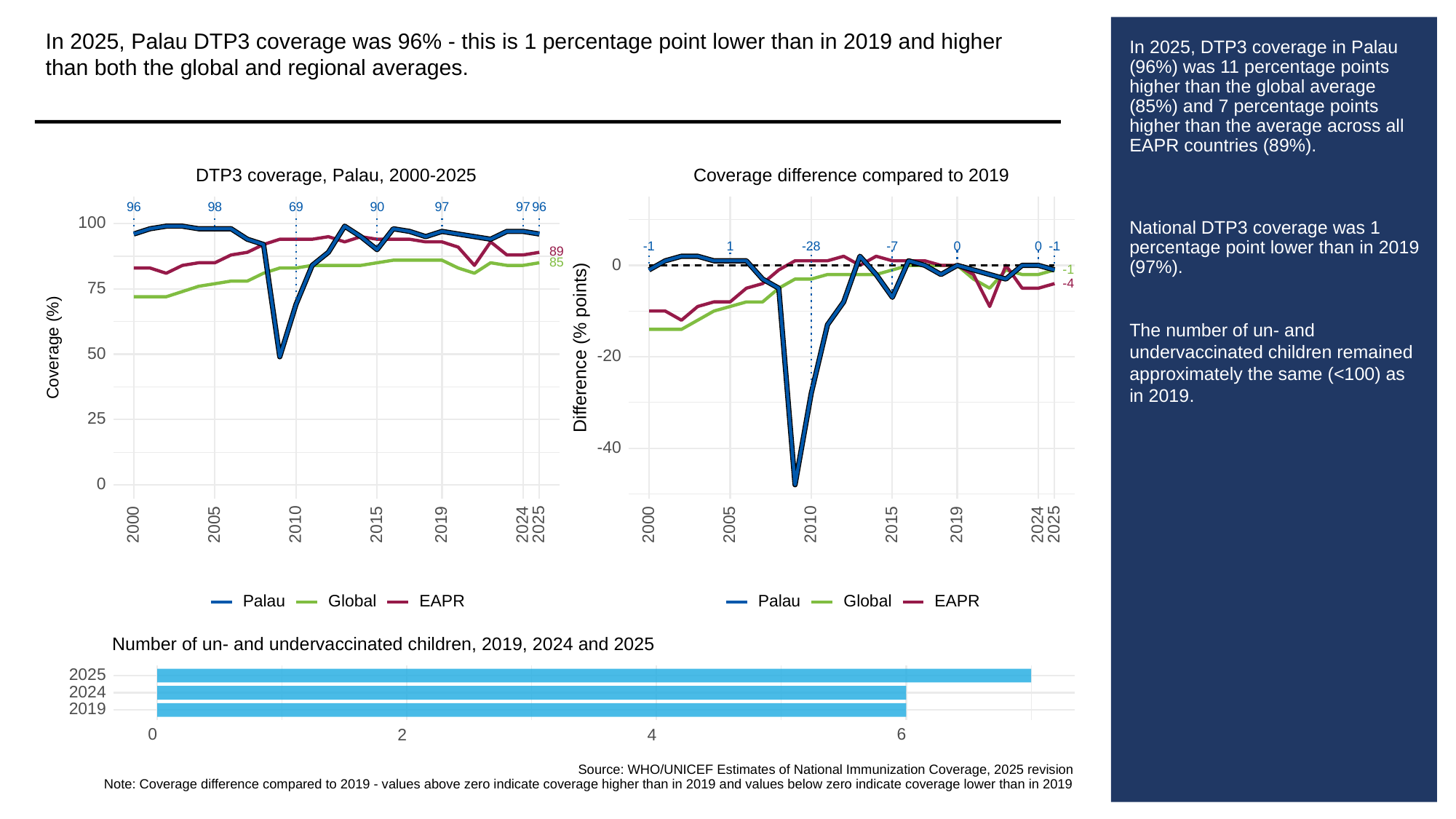

In 2025, Palau DTP3 coverage was 96% - this is 1 percentage point lower than in 2019 and higher than both the global and regional averages.
# In 2025, DTP3 coverage in Palau (96%) was 11 percentage points higher than the global average (85%) and 7 percentage points higher than the average across all EAPR countries (89%).

National DTP3 coverage was 1 percentage point lower than in 2019 (97%).

The number of un- and undervaccinated children remained approximately the same (<100) as in 2019.

Coverage difference compared to 2019
DTP3 coverage, Palau, 2000-2025

96
98
69
90
97
97
96
100

-28
0
0
-1
1
-1
-7
89

85
0

-1

-4
75

Difference (% points)
Coverage (%)
50
-20

25

-40

0

2000
2005
2010
2015
2019
2024
2025
2000
2005
2010
2015
2019
2024
2025
Global
Global
Palau
Palau
EAPR
EAPR

Number of un- and undervaccinated children, 2019, 2024 and 2025

2025

2024

2019

0
6
2
4
Source: WHO/UNICEF Estimates of National Immunization Coverage, 2025 revision
Note: Coverage difference compared to 2019 - values above zero indicate coverage higher than in 2019 and values below zero indicate coverage lower than in 2019